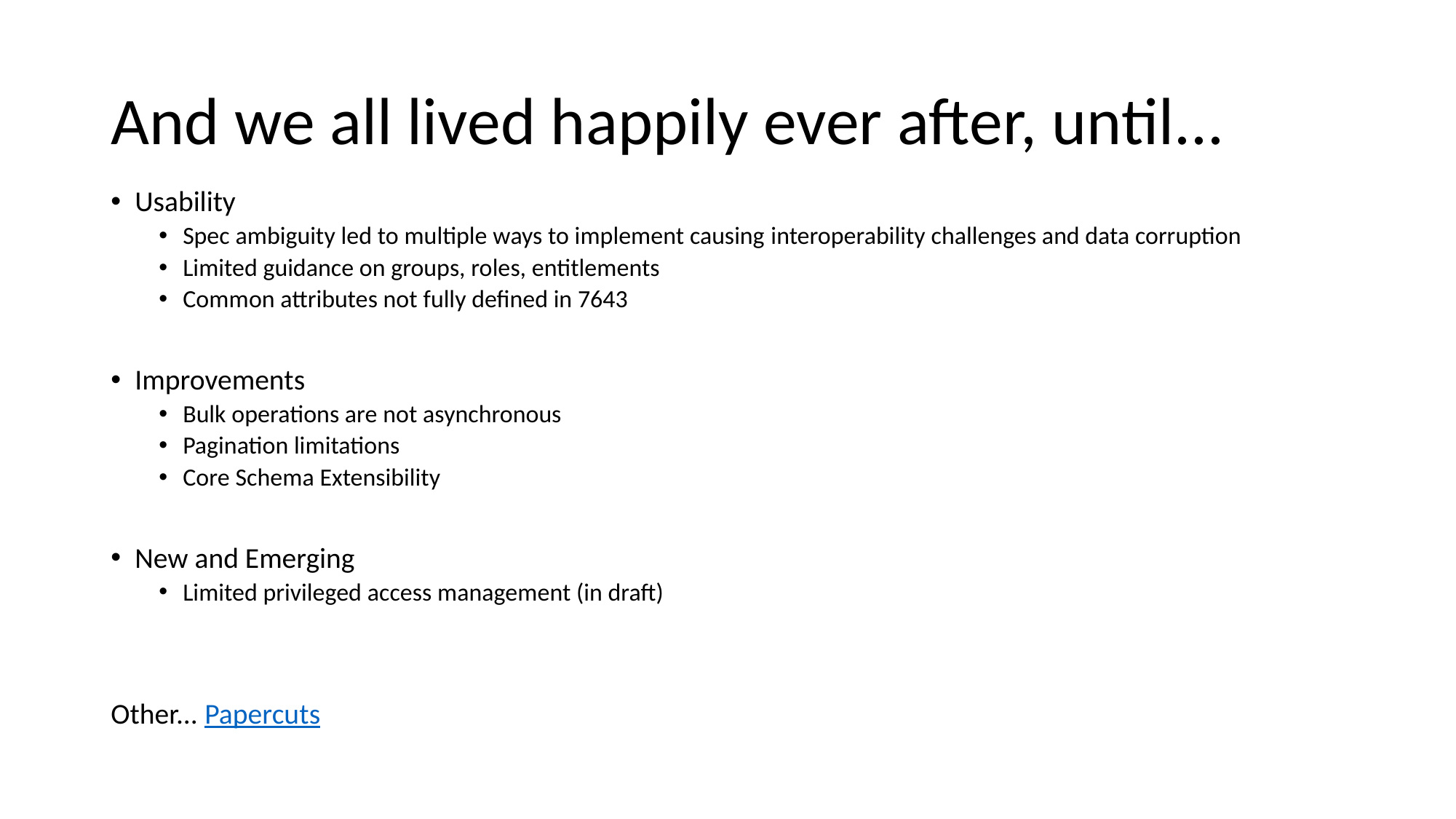

# And we all lived happily ever after, until...
Usability
Spec ambiguity led to multiple ways to implement causing interoperability challenges and data corruption
Limited guidance on groups, roles, entitlements
Common attributes not fully defined in 7643

Improvements
Bulk operations are not asynchronous
Pagination limitations
Core Schema Extensibility

New and Emerging
Limited privileged access management (in draft)

Other... Papercuts